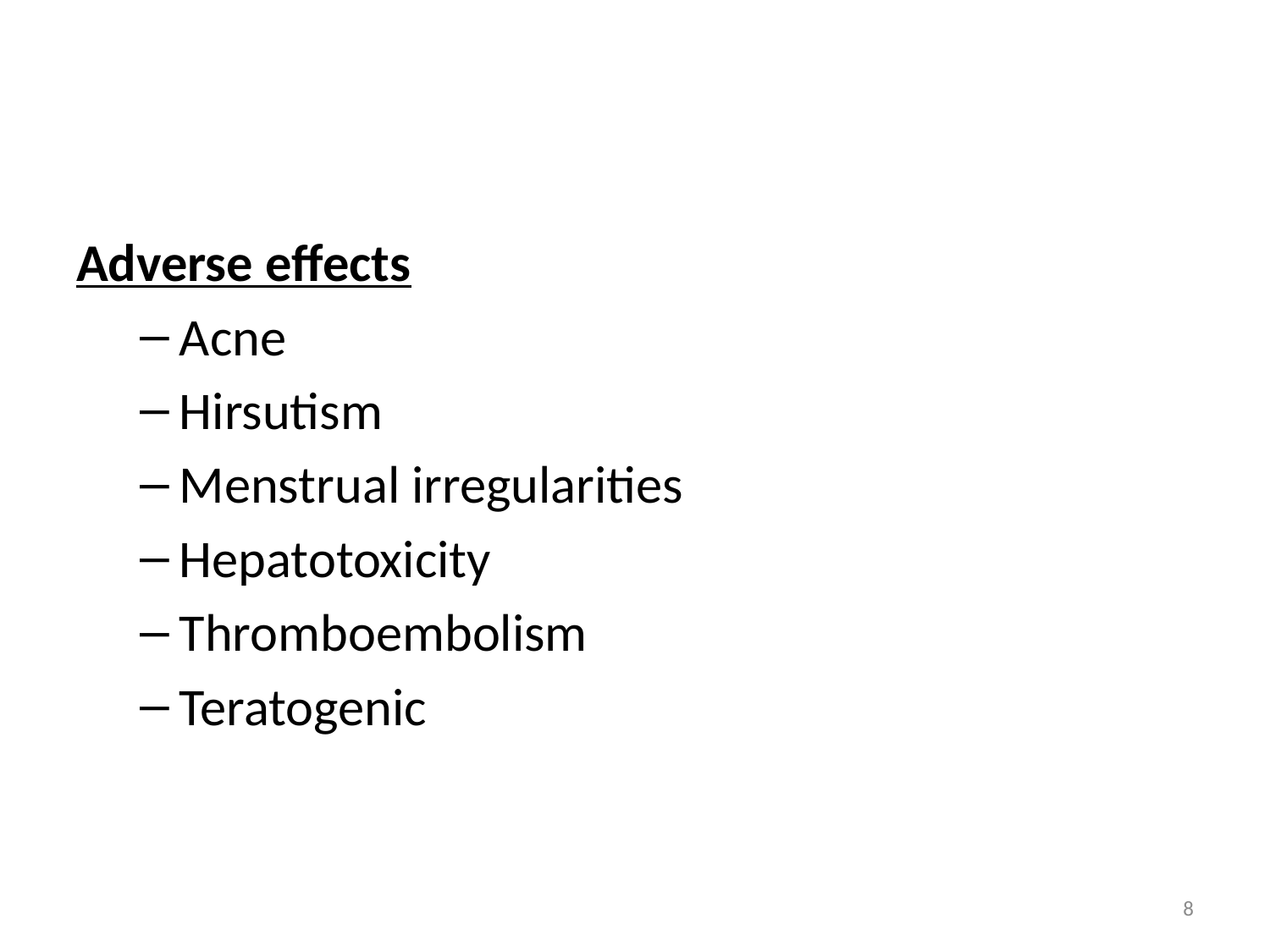

Adverse effects
Acne
Hirsutism
Menstrual irregularities
Hepatotoxicity
Thromboembolism
Teratogenic
8